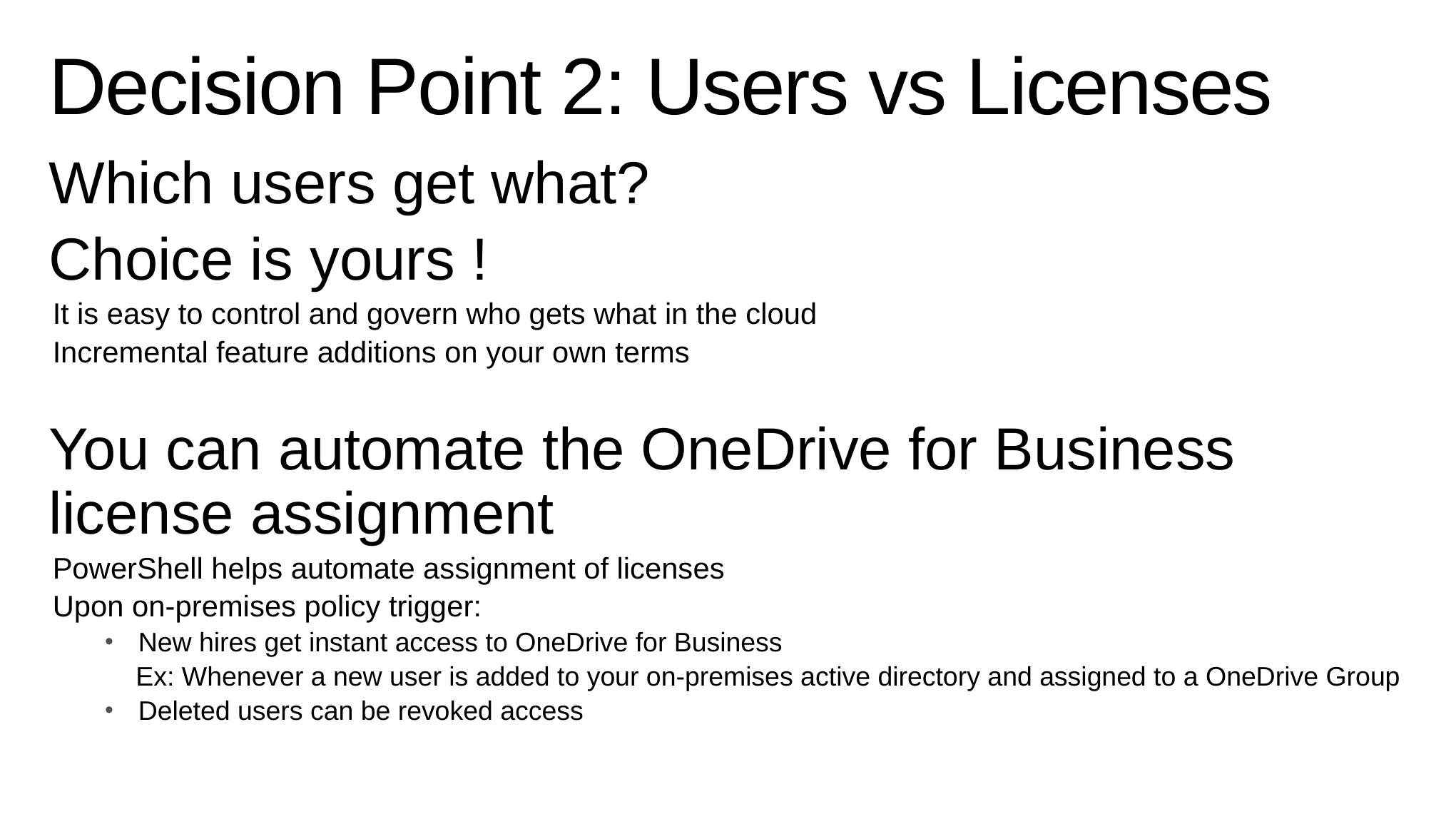

# Decision Point 2: Users vs Licenses
Which users get what?
Choice is yours !
It is easy to control and govern who gets what in the cloud
Incremental feature additions on your own terms

You can automate the OneDrive for Business license assignment
PowerShell helps automate assignment of licenses
Upon on-premises policy trigger:
New hires get instant access to OneDrive for Business
Ex: Whenever a new user is added to your on-premises active directory and assigned to a OneDrive Group
Deleted users can be revoked access